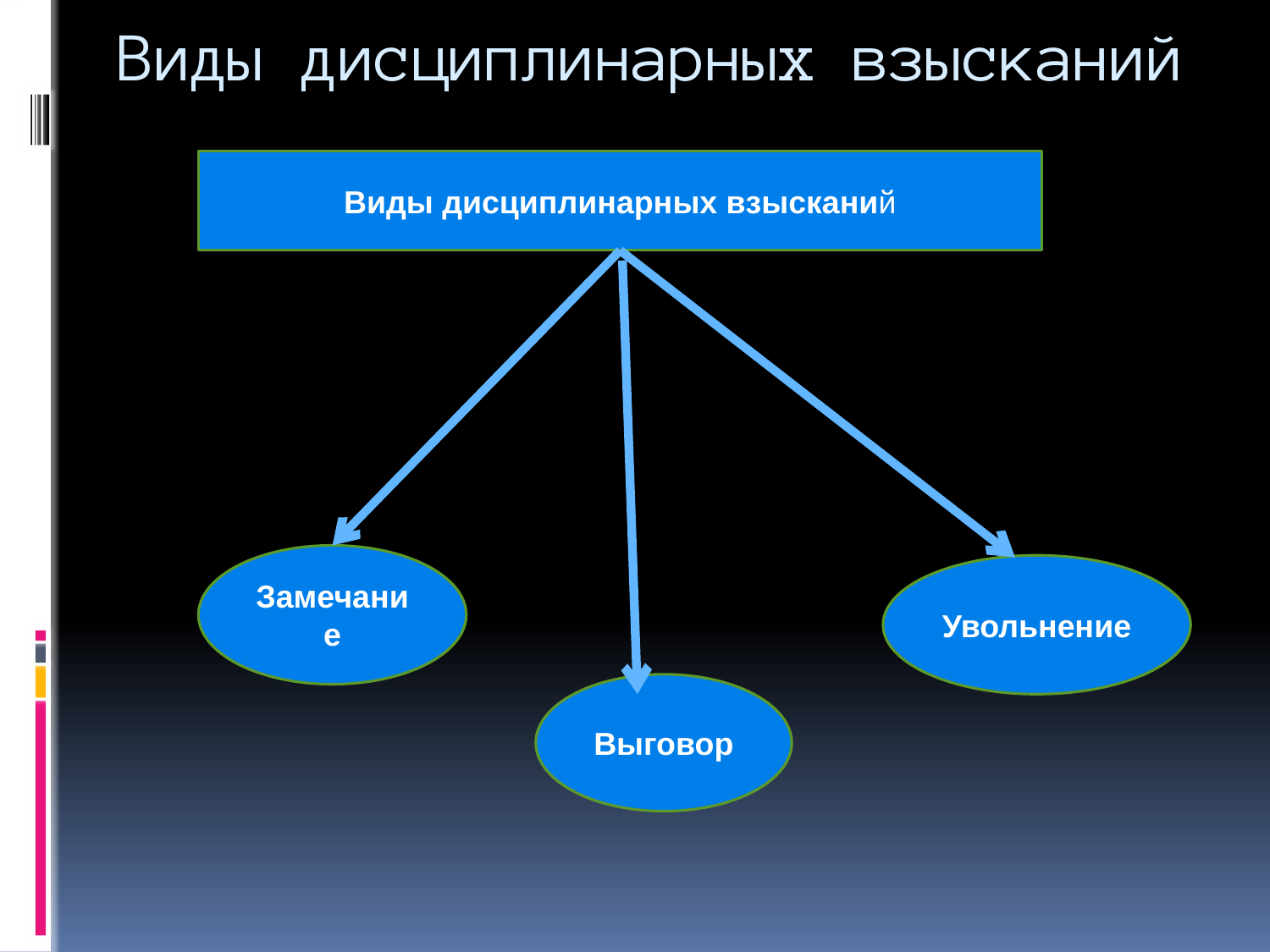

# Виды дисциплинарных взысканий
Виды дисциплинарных взысканий
Замечание
Увольнение
Выговор